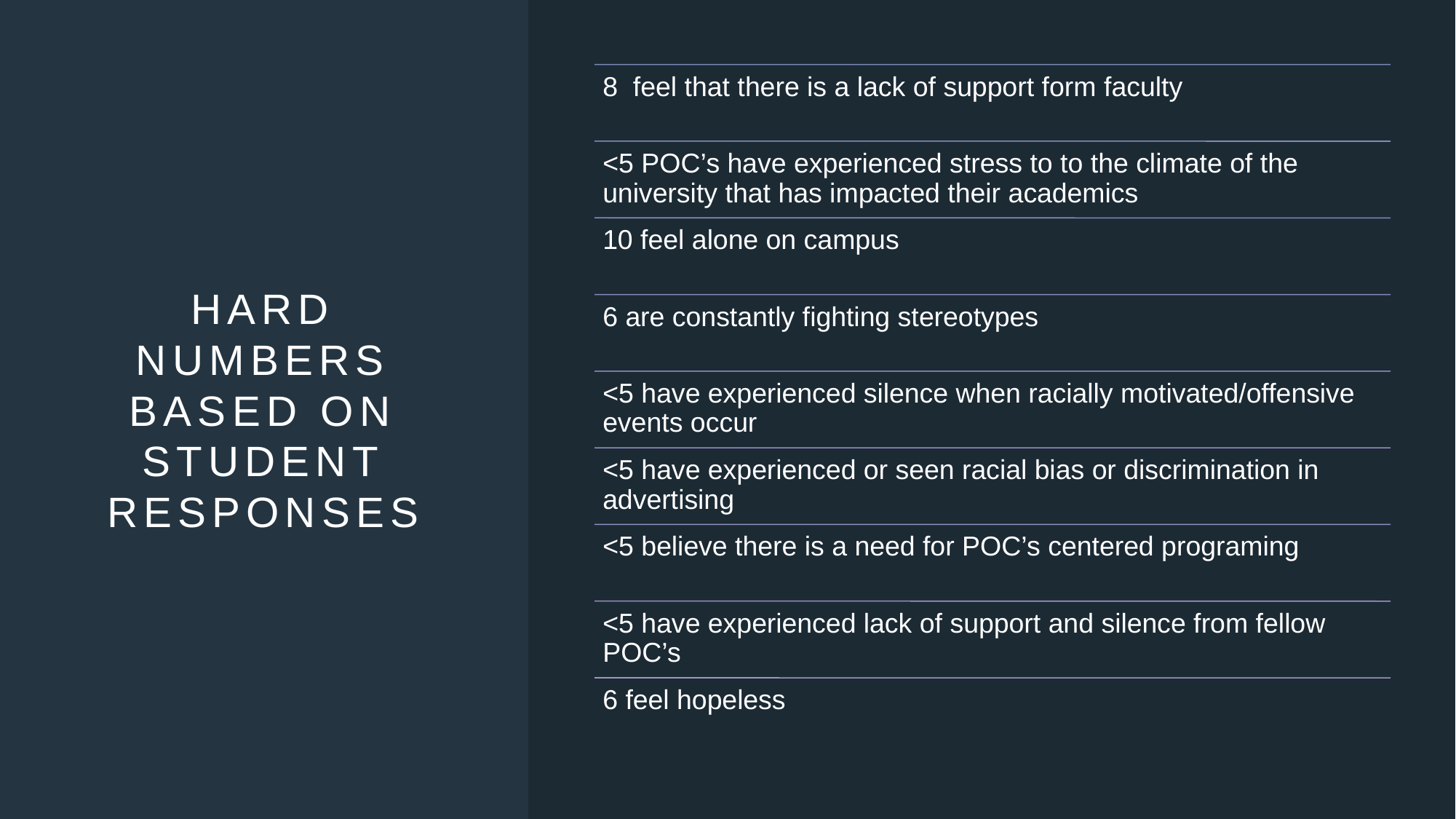

8  feel that there is a lack of support form faculty
<5 POC’s have experienced stress to to the climate of the university that has impacted their academics
10 feel alone on campus
6 are constantly fighting stereotypes
<5 have experienced silence when racially motivated/offensive events occur
<5 have experienced or seen racial bias or discrimination in advertising
<5 believe there is a need for POC’s centered programing
<5 have experienced lack of support and silence from fellow POC’s
6 feel hopeless
# Hard Numbers based on student Responses